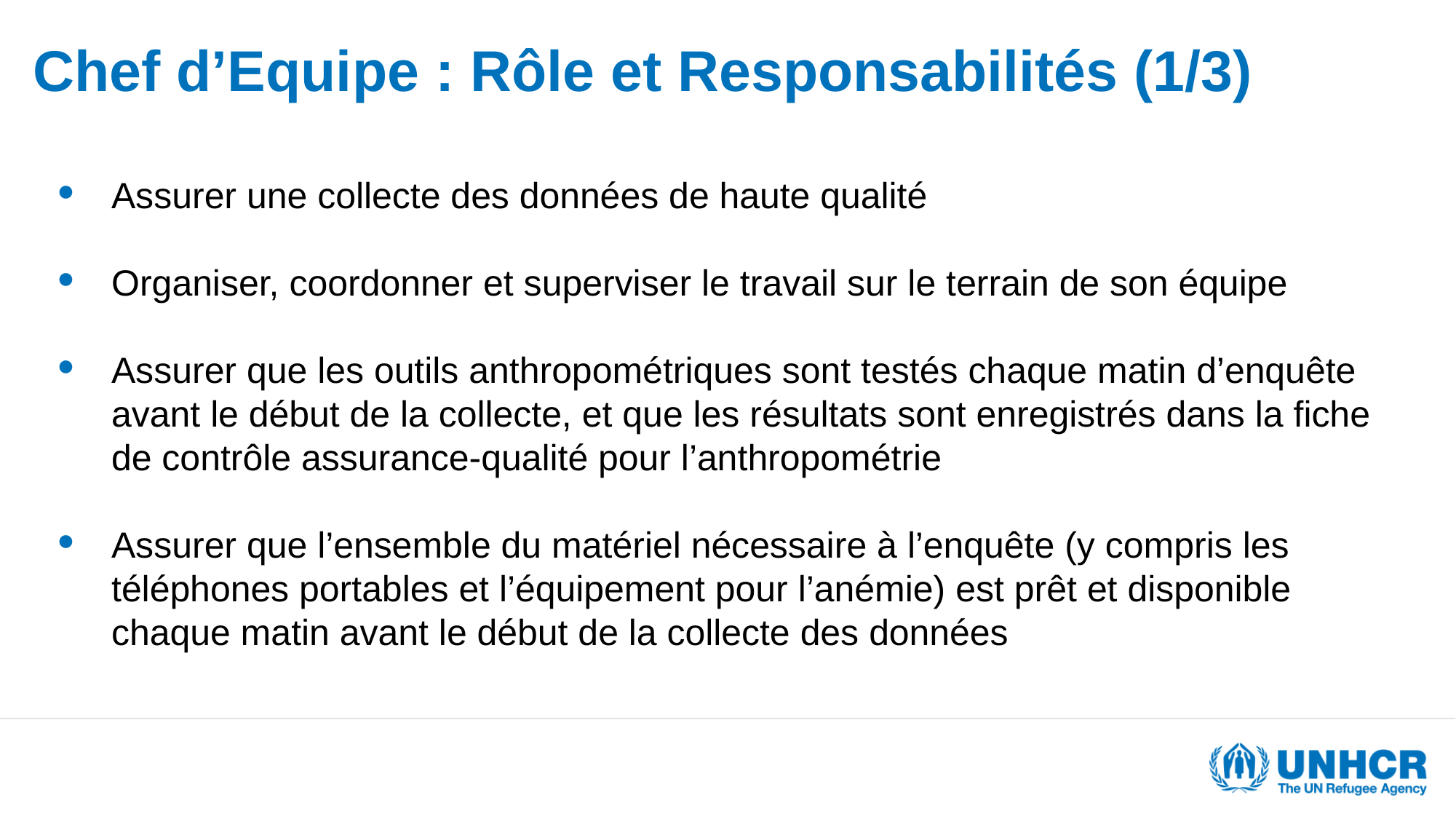

# Chef d’Equipe : Rôle et Responsabilités (1/3)
Assurer une collecte des données de haute qualité

Organiser, coordonner et superviser le travail sur le terrain de son équipe

Assurer que les outils anthropométriques sont testés chaque matin d’enquête avant le début de la collecte, et que les résultats sont enregistrés dans la fiche de contrôle assurance-qualité pour l’anthropométrie

Assurer que l’ensemble du matériel nécessaire à l’enquête (y compris les téléphones portables et l’équipement pour l’anémie) est prêt et disponible chaque matin avant le début de la collecte des données